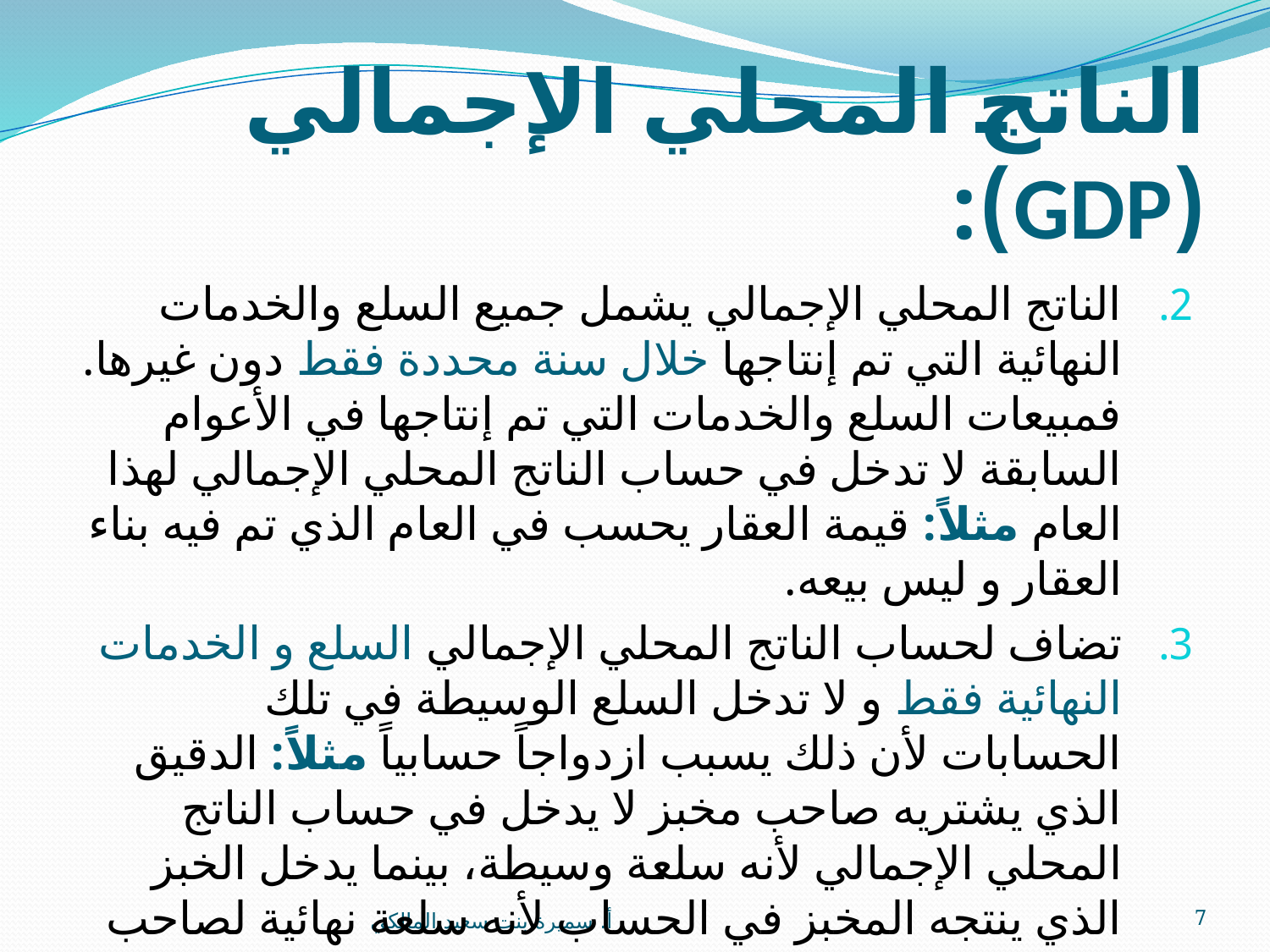

# الناتج المحلي الإجمالي (GDP):
الناتج المحلي الإجمالي يشمل جميع السلع والخدمات النهائية التي تم إنتاجها خلال سنة محددة فقط دون غيرها. فمبيعات السلع والخدمات التي تم إنتاجها في الأعوام السابقة لا تدخل في حساب الناتج المحلي الإجمالي لهذا العام مثلاً: قيمة العقار يحسب في العام الذي تم فيه بناء العقار و ليس بيعه.
تضاف لحساب الناتج المحلي الإجمالي السلع و الخدمات النهائية فقط و لا تدخل السلع الوسيطة في تلك الحسابات لأن ذلك يسبب ازدواجاً حسابياً مثلاً: الدقيق الذي يشتريه صاحب مخبز لا يدخل في حساب الناتج المحلي الإجمالي لأنه سلعة وسيطة، بينما يدخل الخبز الذي ينتجه المخبز في الحساب لأنه سلعة نهائية لصاحب المخبز.
أ. سميرة بنت سعيد المالكي
7